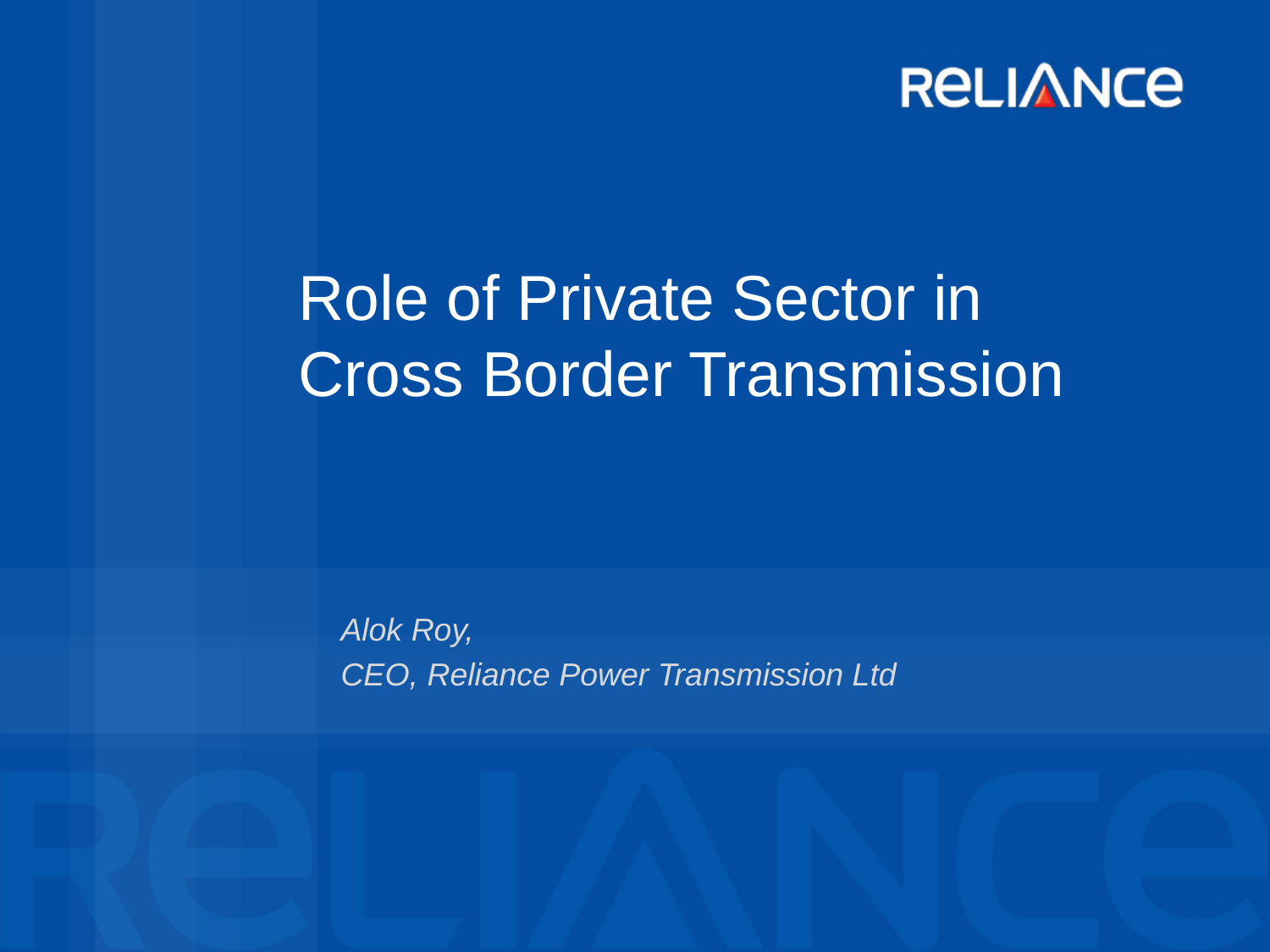

# Role of Private Sector in Cross Border Transmission
Alok Roy,
CEO, Reliance Power Transmission Ltd